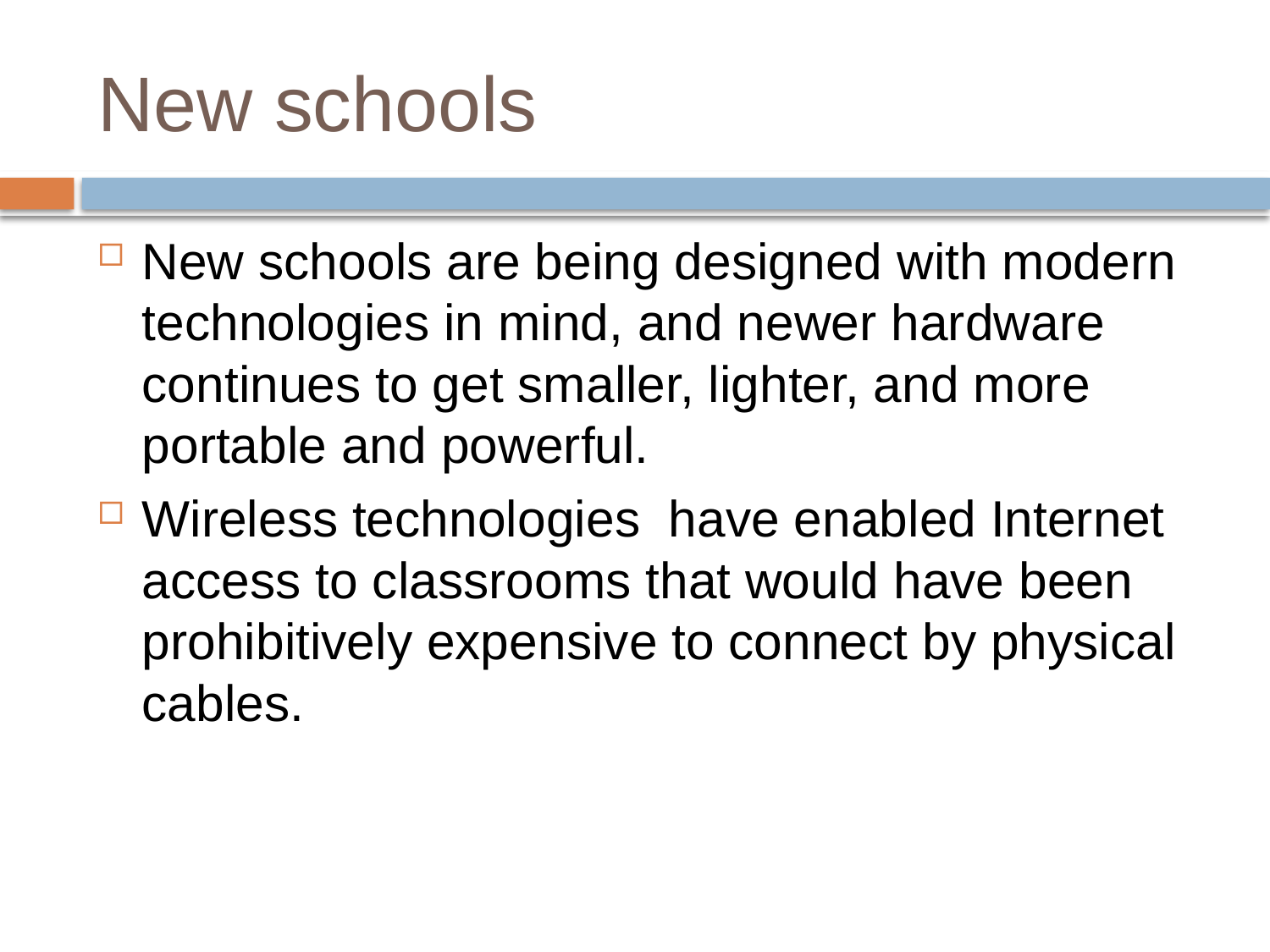

# New schools
New schools are being designed with modern technologies in mind, and newer hardware continues to get smaller, lighter, and more portable and powerful.
Wireless technologies  have enabled Internet access to classrooms that would have been prohibitively expensive to connect by physical cables.